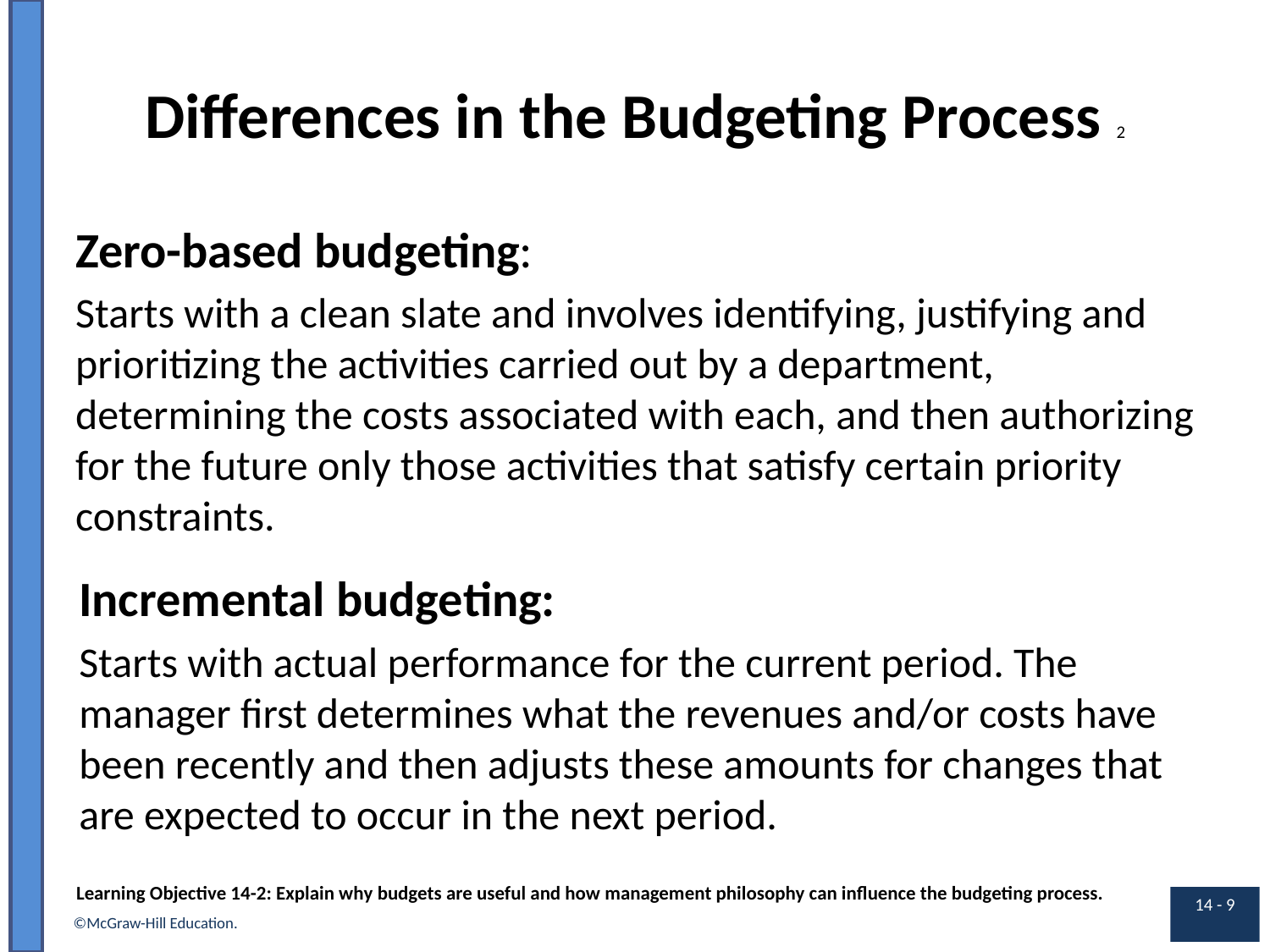

# Differences in the Budgeting Process 2
Zero-based budgeting:
Starts with a clean slate and involves identifying, justifying and prioritizing the activities carried out by a department, determining the costs associated with each, and then authorizing for the future only those activities that satisfy certain priority constraints.
Incremental budgeting:
Starts with actual performance for the current period. The manager first determines what the revenues and/or costs have been recently and then adjusts these amounts for changes that are expected to occur in the next period.
Learning Objective 14-2: Explain why budgets are useful and how management philosophy can influence the budgeting process.